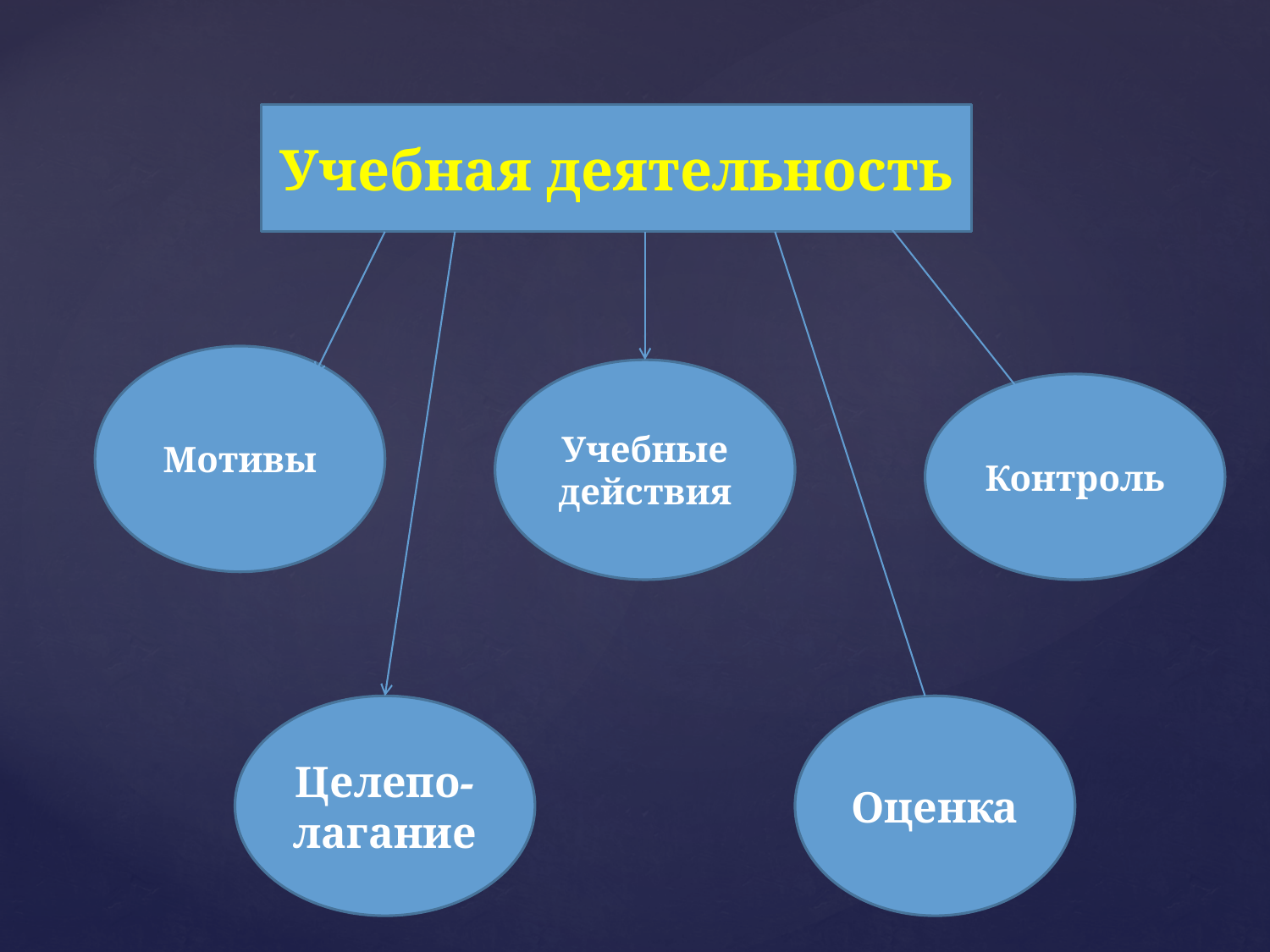

Учебная деятельность
Мотивы
Учебные действия
Контроль
Целепо-лагание
Оценка